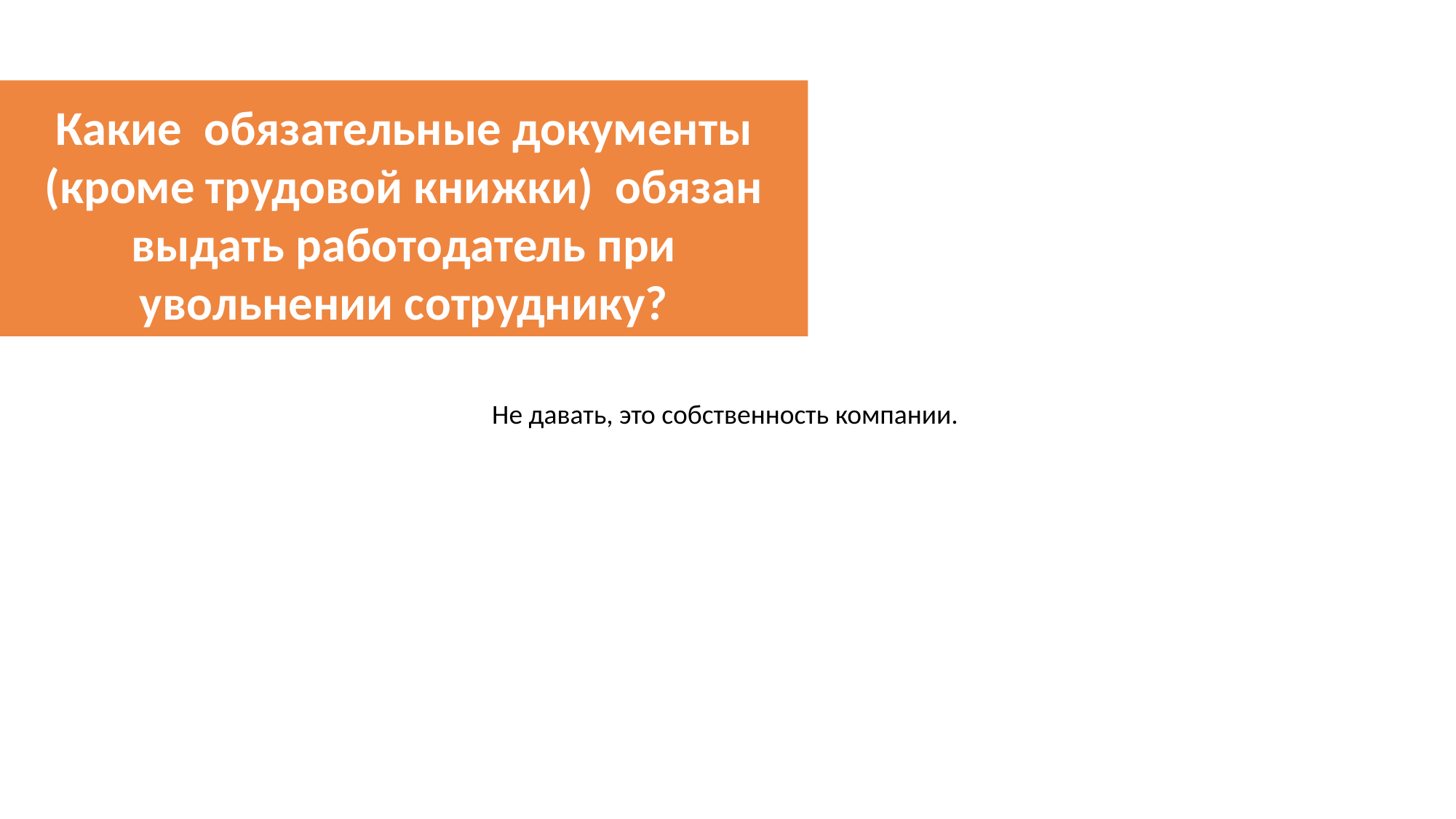

Какие  обязательные документы (кроме трудовой книжки)  обязан выдать работодатель при увольнении сотруднику?
Не давать, это собственность компании.